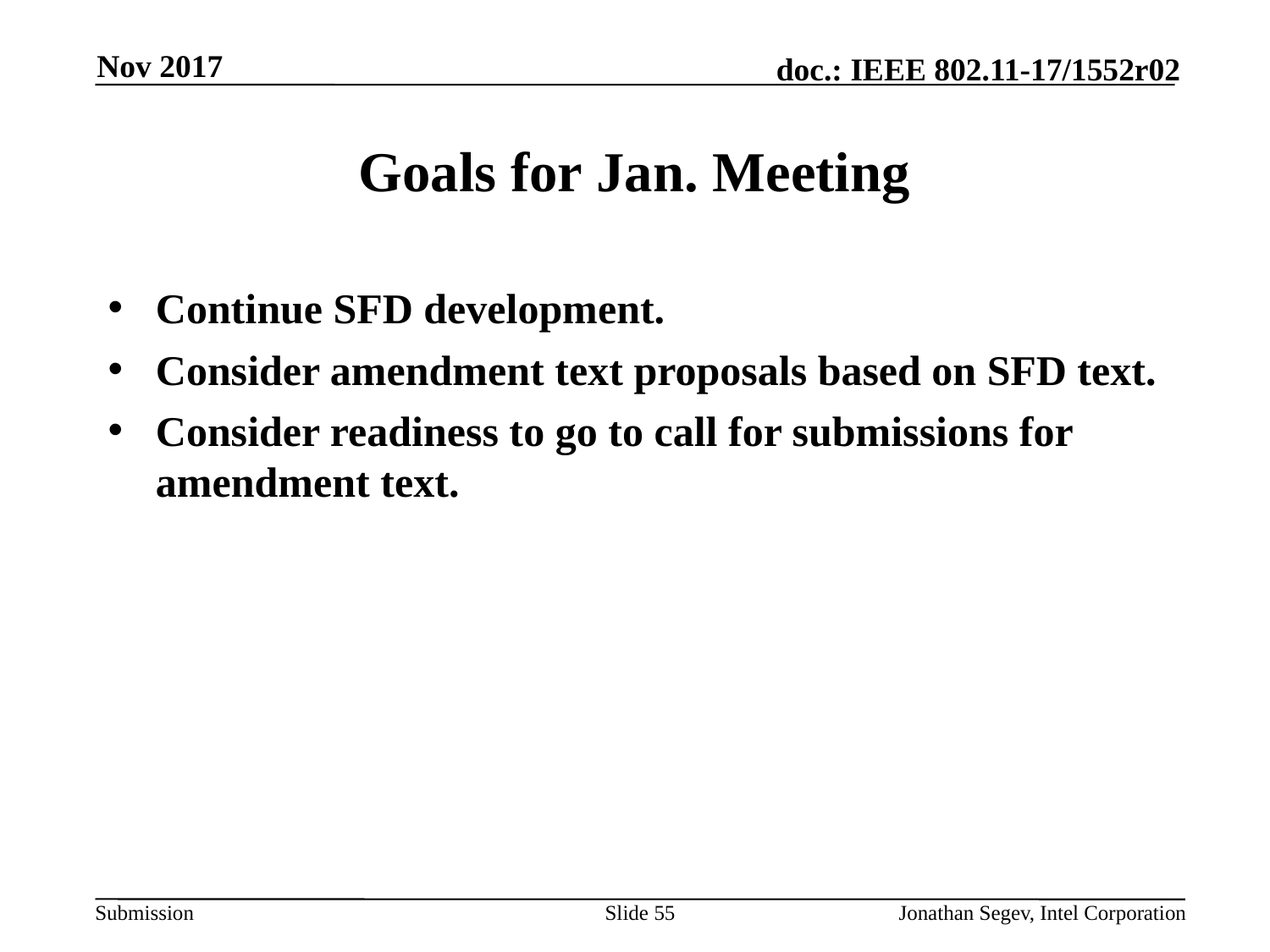

Nov 2017
# Goals for Jan. Meeting
Continue SFD development.
Consider amendment text proposals based on SFD text.
Consider readiness to go to call for submissions for amendment text.
Slide 55
Jonathan Segev, Intel Corporation